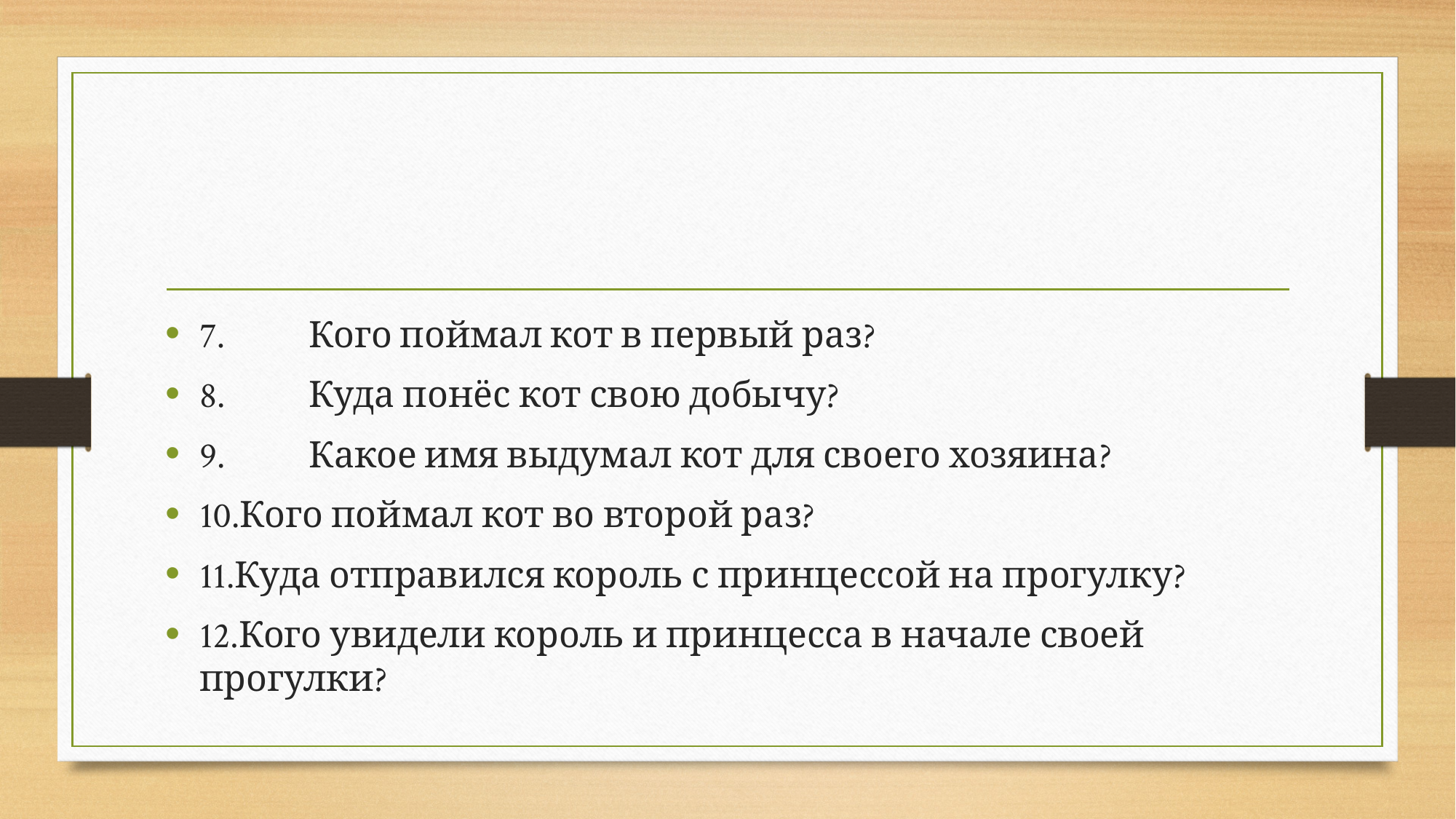

#
7.	Кого поймал кот в первый раз?
8.	Куда понёс кот свою добычу?
9.	Какое имя выдумал кот для своего хозяина?
10.Кого поймал кот во второй раз?
11.Куда отправился король с принцессой на прогулку?
12.Кого увидели король и принцесса в начале своей прогулки?